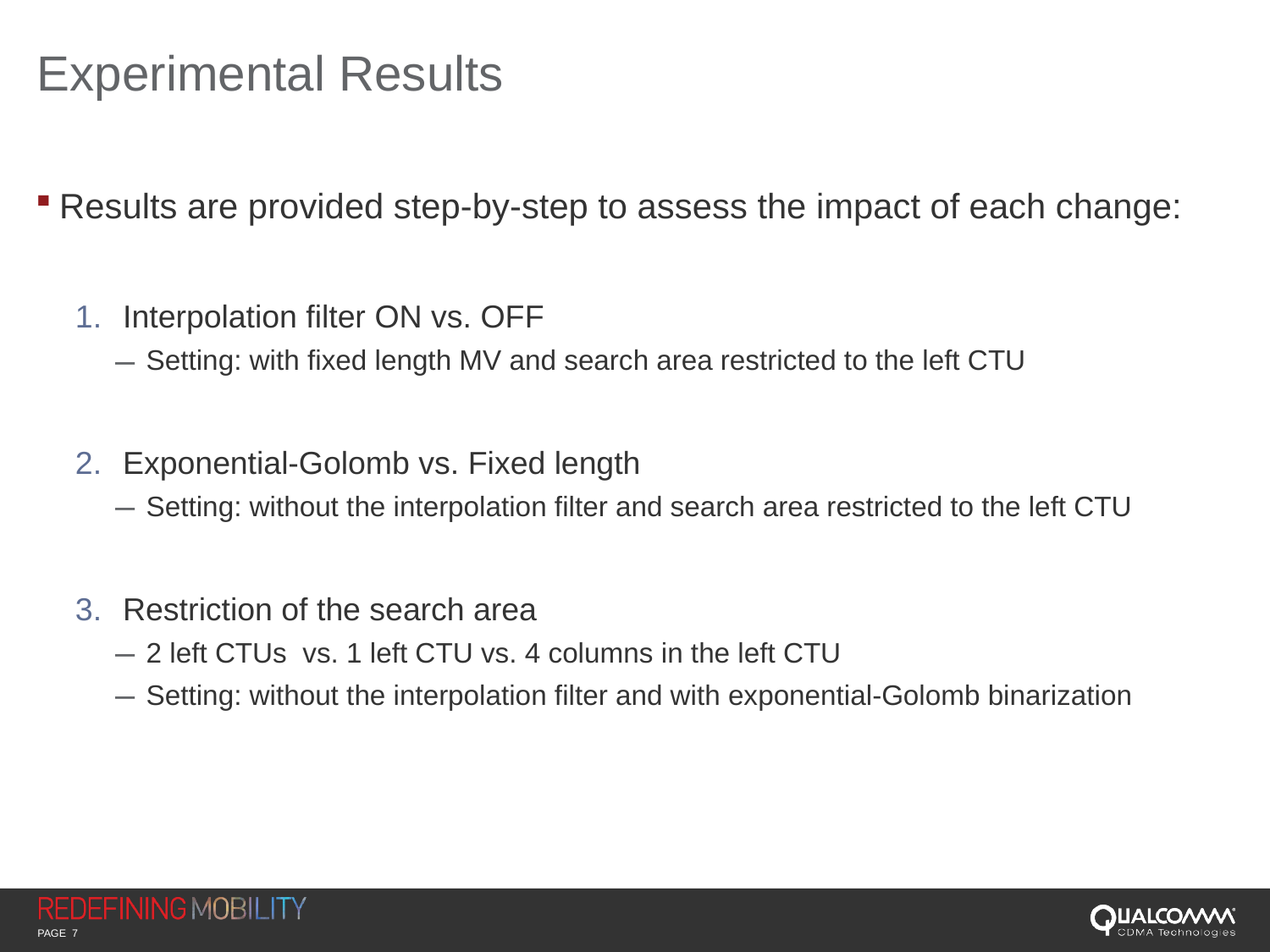

# Experimental Results

Results are provided step-by-step to assess the impact of each change:

Interpolation filter ON vs. OFF
Setting: with fixed length MV and search area restricted to the left CTU

Exponential-Golomb vs. Fixed length
Setting: without the interpolation filter and search area restricted to the left CTU

Restriction of the search area
2 left CTUs  vs. 1 left CTU vs. 4 columns in the left CTU
Setting: without the interpolation filter and with exponential-Golomb binarization